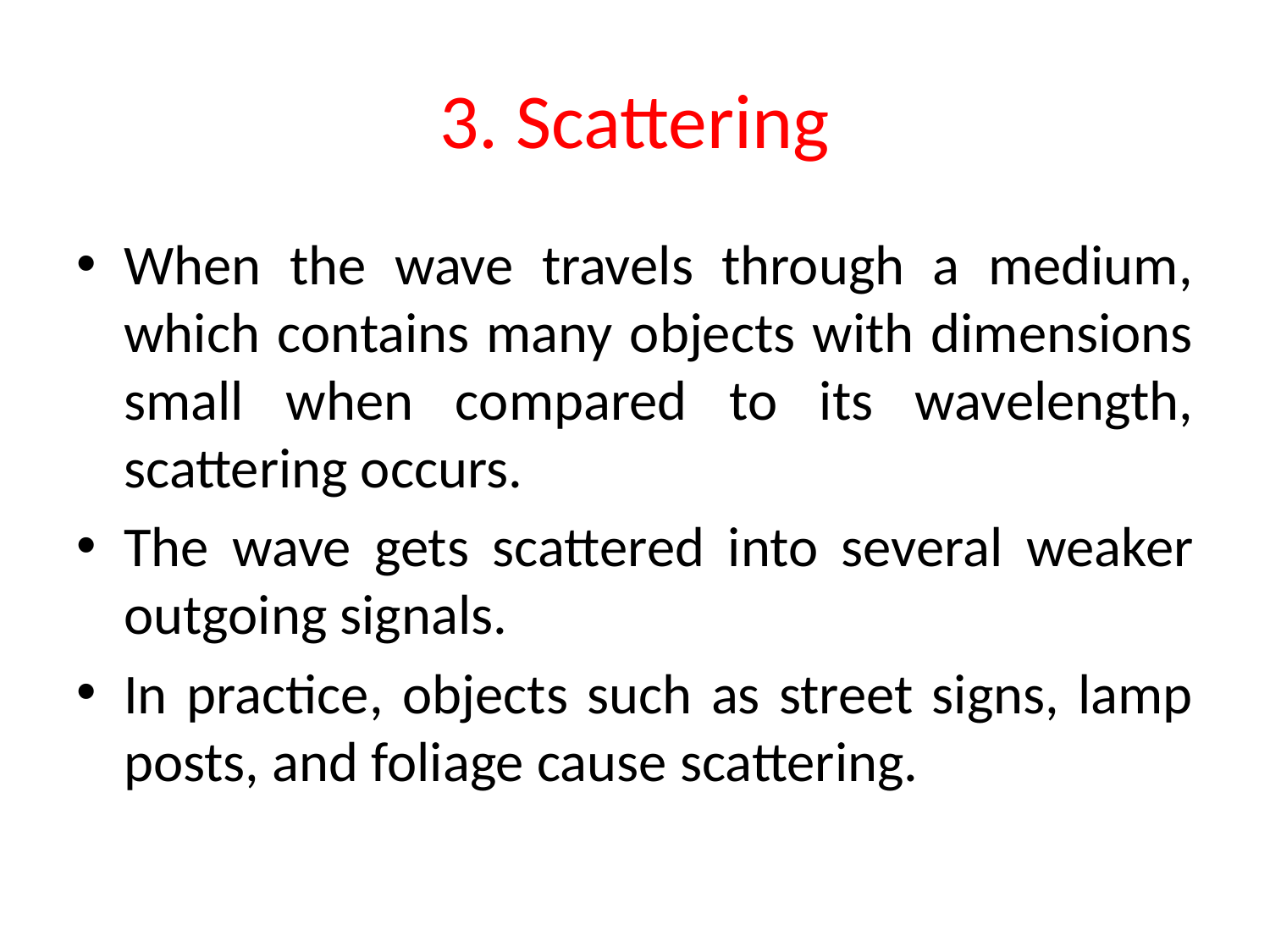

# 3. Scattering
When the wave travels through a medium, which contains many objects with dimensions small when compared to its wavelength, scattering occurs.
The wave gets scattered into several weaker outgoing signals.
In practice, objects such as street signs, lamp posts, and foliage cause scattering.